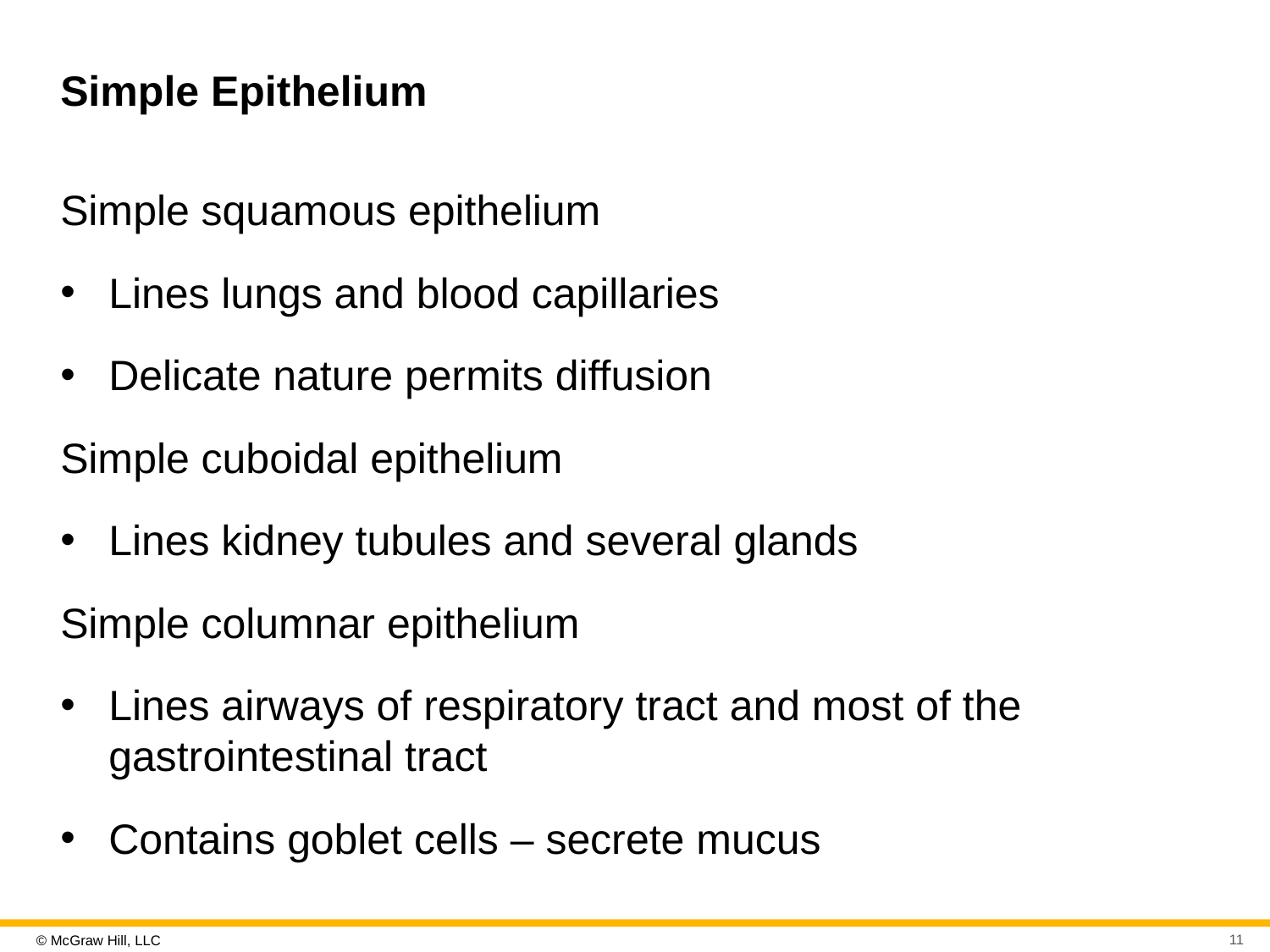

# Simple Epithelium
Simple squamous epithelium
Lines lungs and blood capillaries
Delicate nature permits diffusion
Simple cuboidal epithelium
Lines kidney tubules and several glands
Simple columnar epithelium
Lines airways of respiratory tract and most of the gastrointestinal tract
Contains goblet cells – secrete mucus
11